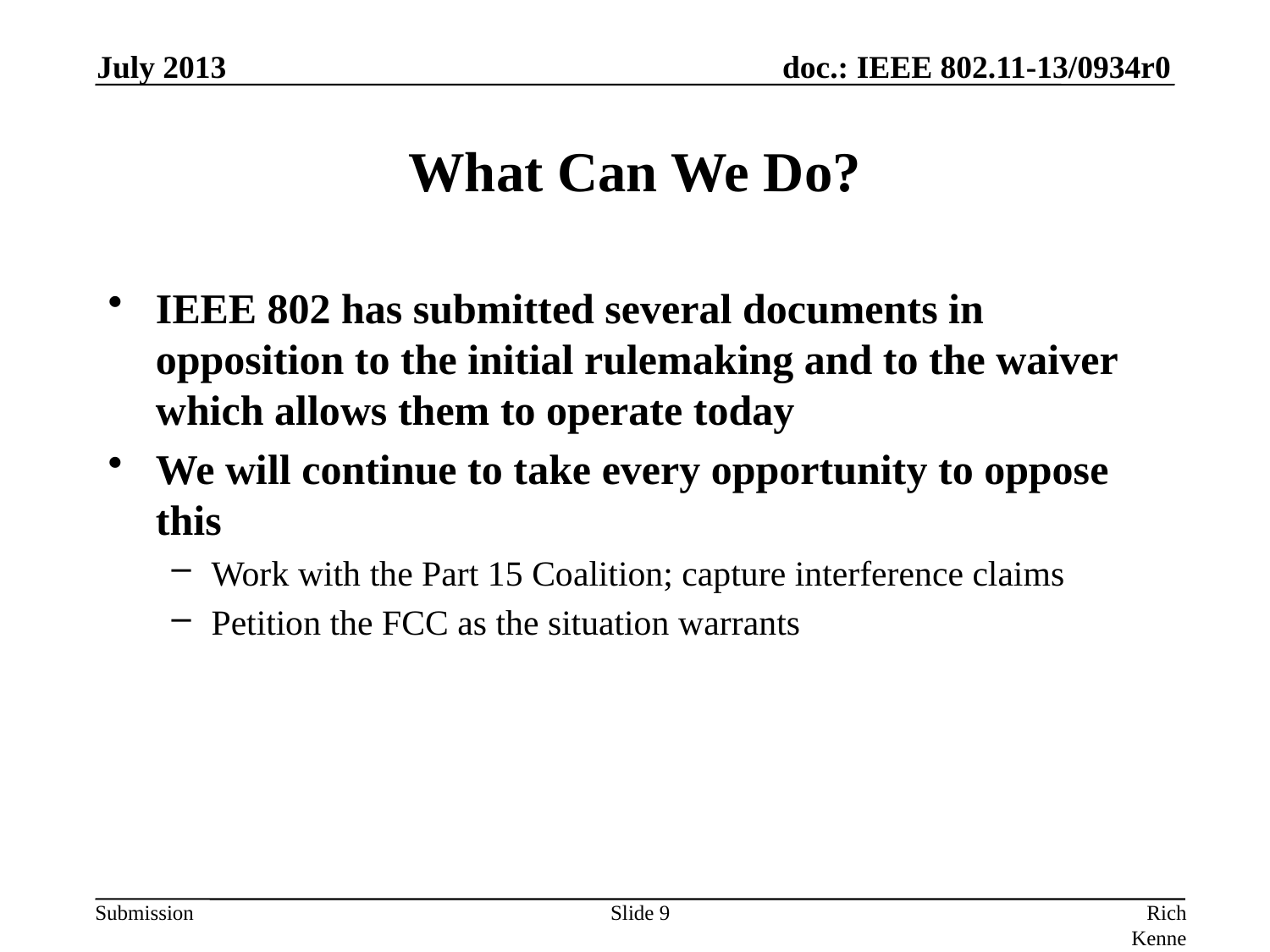

July 2013
# What Can We Do?
IEEE 802 has submitted several documents in opposition to the initial rulemaking and to the waiver which allows them to operate today
We will continue to take every opportunity to oppose this
Work with the Part 15 Coalition; capture interference claims
Petition the FCC as the situation warrants
Slide 9
Rich Kennedy, BlackBerry Corporation